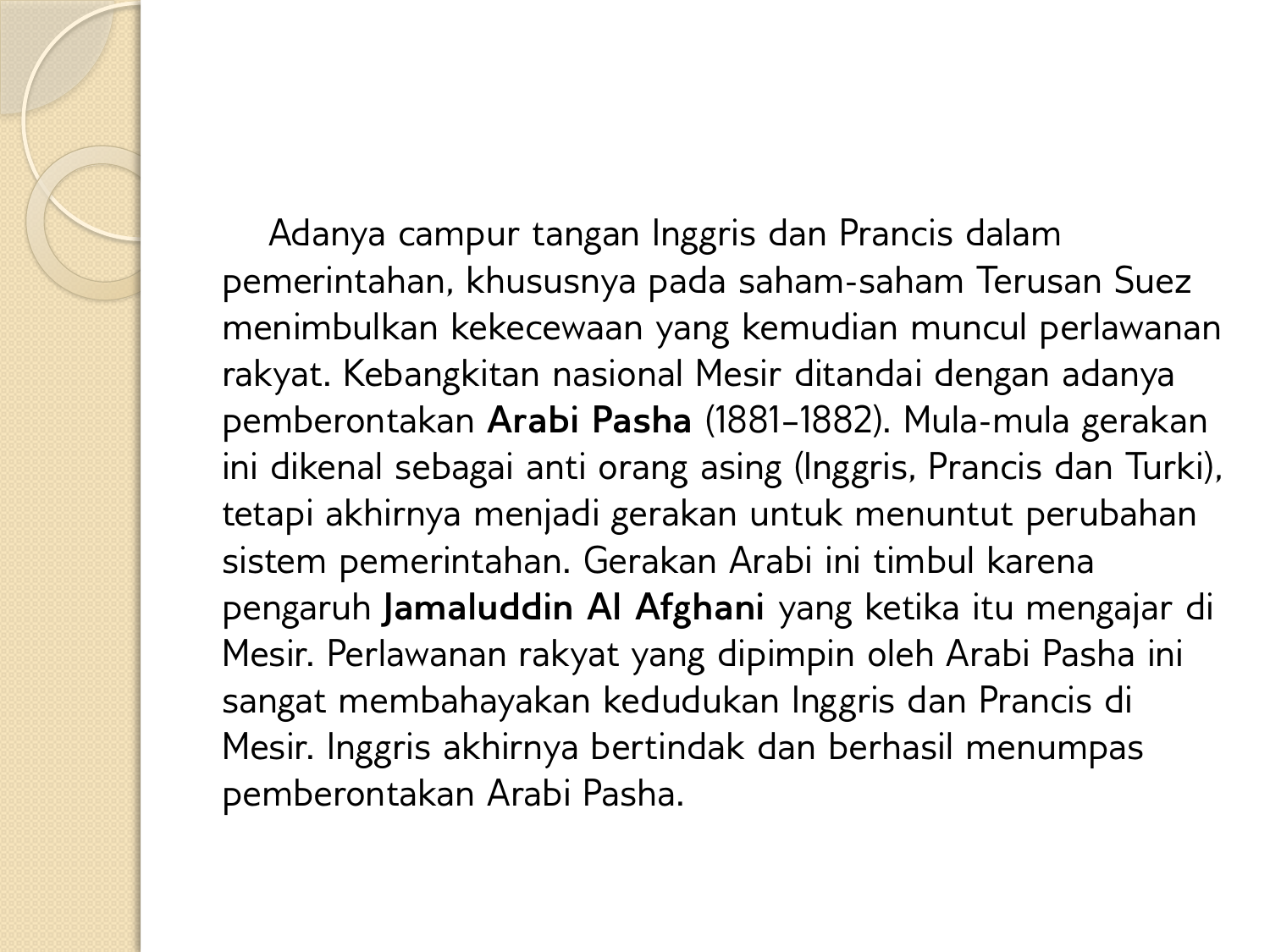

#
    Adanya campur tangan Inggris dan Prancis dalam pemerintahan, khususnya pada saham-saham Terusan Suez menimbulkan kekecewaan yang kemudian muncul perlawanan rakyat. Kebangkitan nasional Mesir ditandai dengan adanya pemberontakan Arabi Pasha (1881–1882). Mula-mula gerakan ini dikenal sebagai anti orang asing (Inggris, Prancis dan Turki), tetapi akhirnya menjadi gerakan untuk menuntut perubahan sistem pemerintahan. Gerakan Arabi ini timbul karena pengaruh Jamaluddin Al Afghani yang ketika itu mengajar di Mesir. Perlawanan rakyat yang dipimpin oleh Arabi Pasha ini sangat membahayakan kedudukan Inggris dan Prancis di Mesir. Inggris akhirnya bertindak dan berhasil menumpas pemberontakan Arabi Pasha.